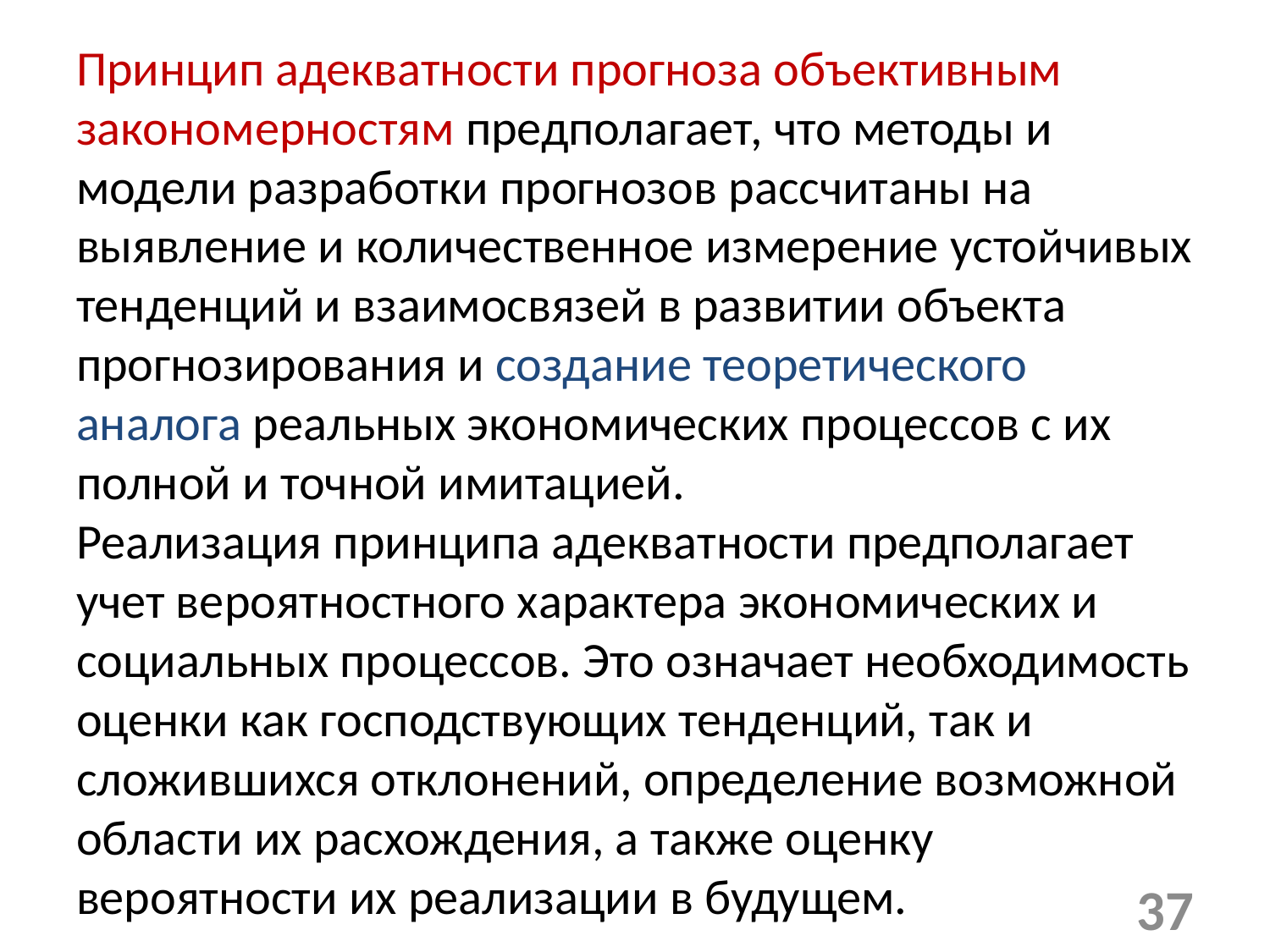

Принцип адекватности прогноза объективным закономерностям предполагает, что методы и модели разработки прогнозов рассчитаны на выявление и количественное измерение устойчивых тенденций и взаимосвязей в развитии объекта прогнозирования и создание теоретического аналога реальных экономических процессов с их полной и точной имитацией. Реализация принципа адекватности предполагает учет вероятностного характера экономических и социальных процессов. Это означает необходимость оценки как господствующих тенденций, так и сложившихся отклонений, определение возможной области их расхождения, а также оценку вероятности их реализации в будущем.
37